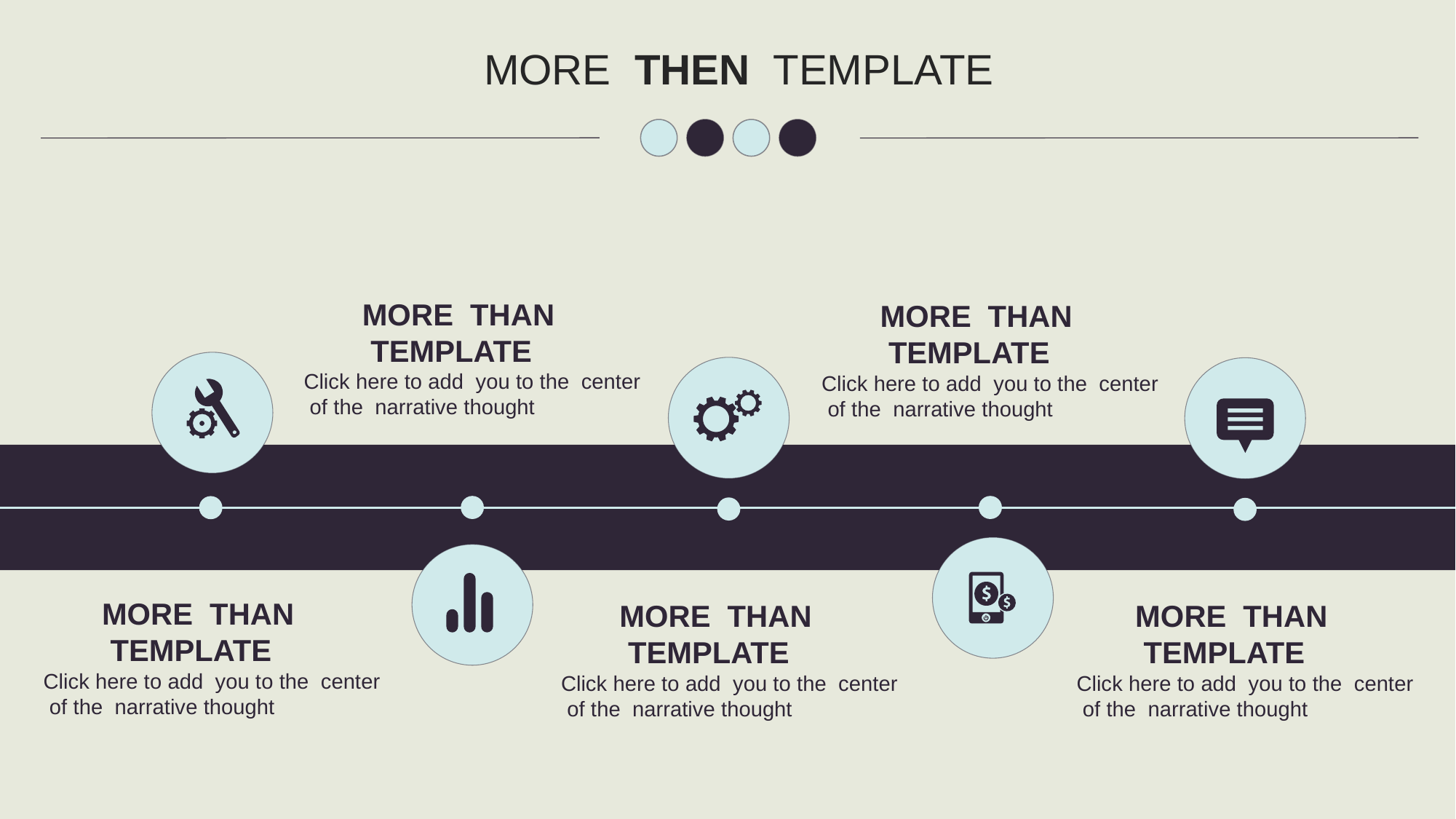

MORE  THEN  TEMPLATE

       MORE  THAN
        TEMPLATE
Click here to add  you to the  center
 of the  narrative thought
       MORE  THAN
        TEMPLATE
Click here to add  you to the  center
 of the  narrative thought

       MORE  THAN
        TEMPLATE
Click here to add  you to the  center
 of the  narrative thought
       MORE  THAN
        TEMPLATE
Click here to add  you to the  center
 of the  narrative thought
       MORE  THAN
        TEMPLATE
Click here to add  you to the  center
 of the  narrative thought